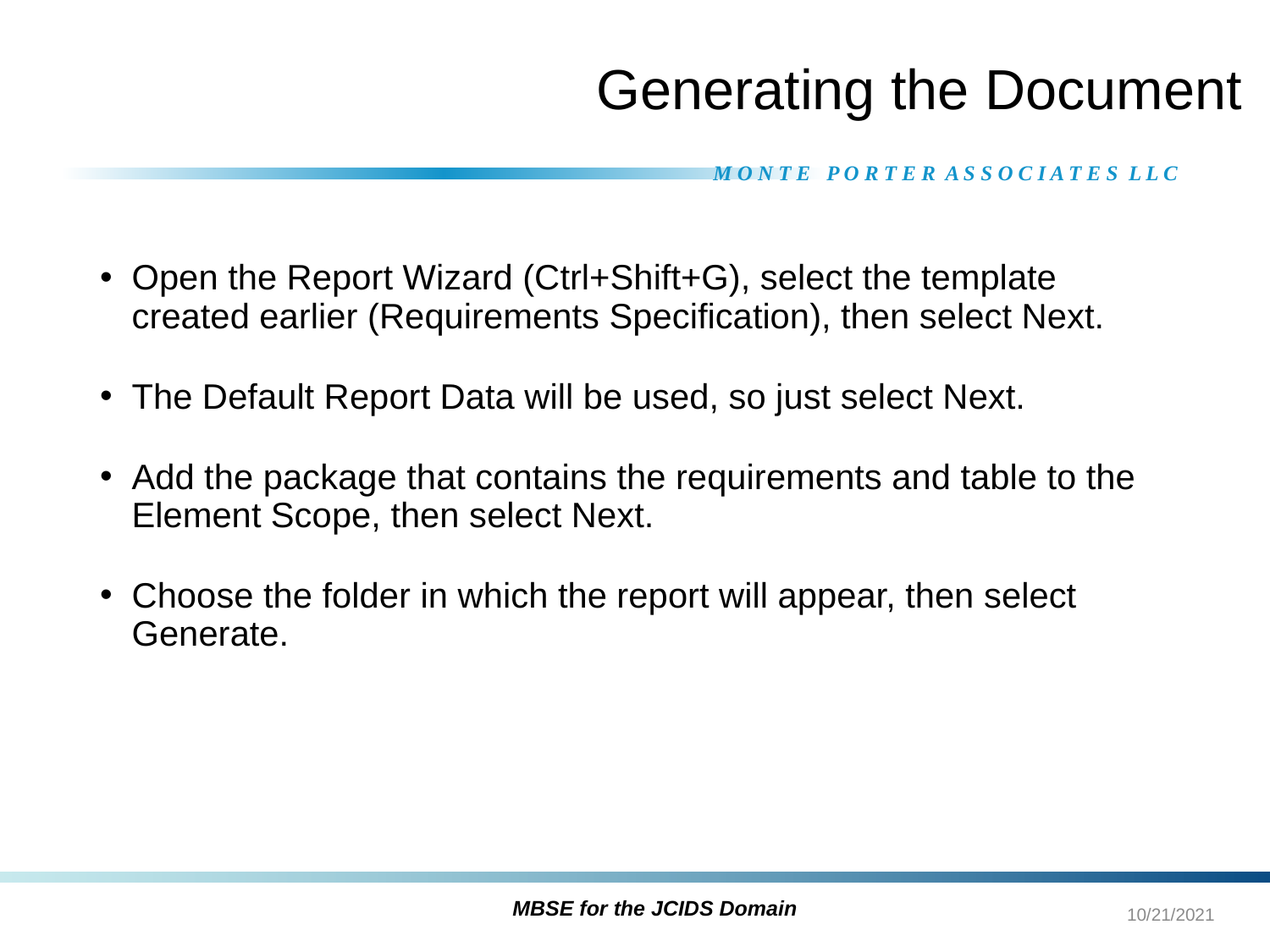

# Generating the Document
Open the Report Wizard (Ctrl+Shift+G), select the template created earlier (Requirements Specification), then select Next.
The Default Report Data will be used, so just select Next.
Add the package that contains the requirements and table to the Element Scope, then select Next.
Choose the folder in which the report will appear, then select Generate.
10/21/2021